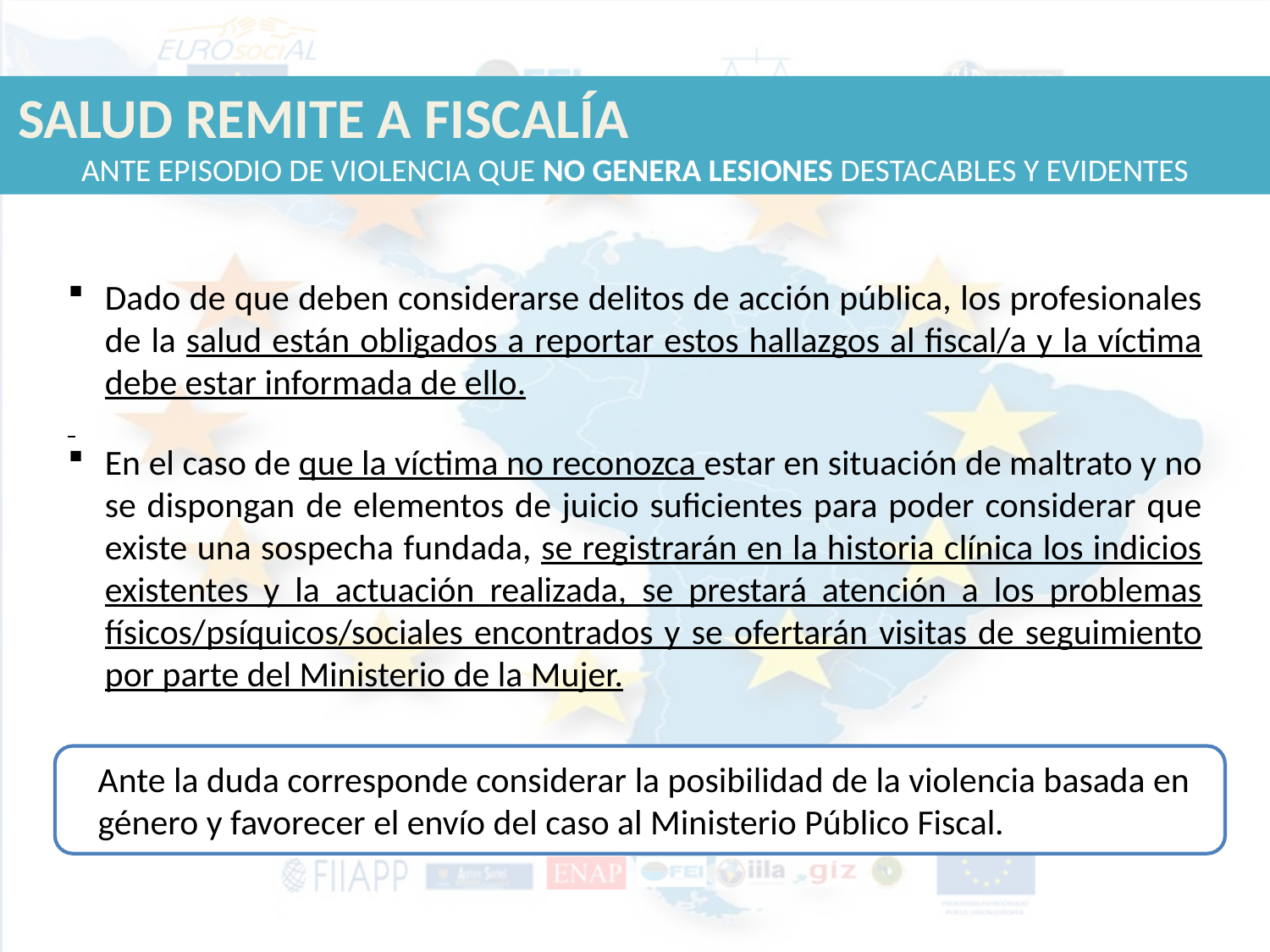

SALUD REMITE A FISCALÍA                                                  ANTE EPISODIO DE VIOLENCIA QUE NO GENERA LESIONES DESTACABLES Y EVIDENTES
Dado de que deben considerarse delitos de acción pública, los profesionales de la salud están obligados a reportar estos hallazgos al fiscal/a y la víctima debe estar informada de ello.

En el caso de que la víctima no reconozca estar en situación de maltrato y no se dispongan de elementos de juicio suficientes para poder considerar que existe una sospecha fundada, se registrarán en la historia clínica los indicios existentes y la actuación realizada, se prestará atención a los problemas físicos/psíquicos/sociales encontrados y se ofertarán visitas de seguimiento por parte del Ministerio de la Mujer.
Ante la duda corresponde considerar la posibilidad de la violencia basada en género y favorecer el envío del caso al Ministerio Público Fiscal.